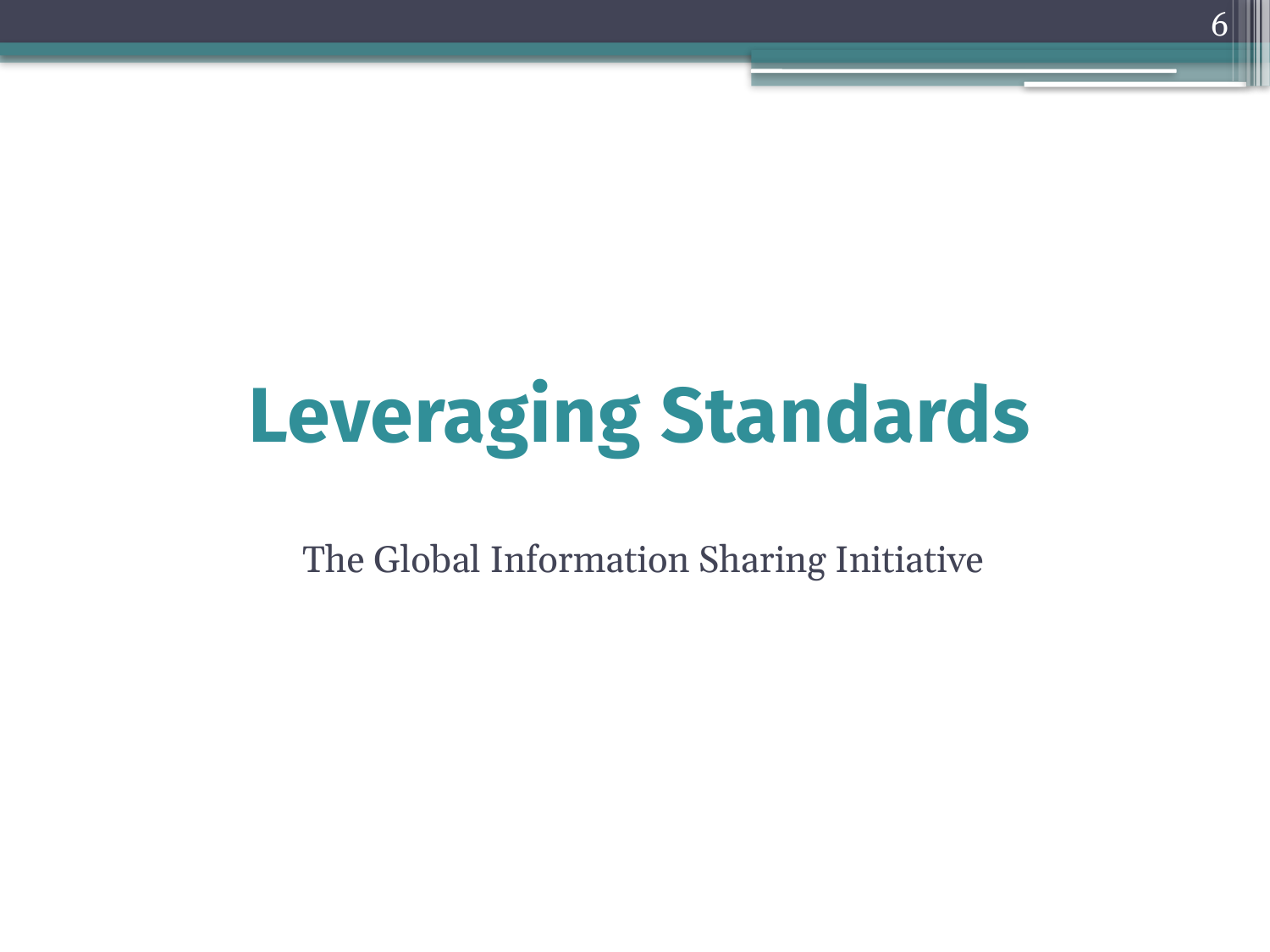

6
# Leveraging Standards
The Global Information Sharing Initiative